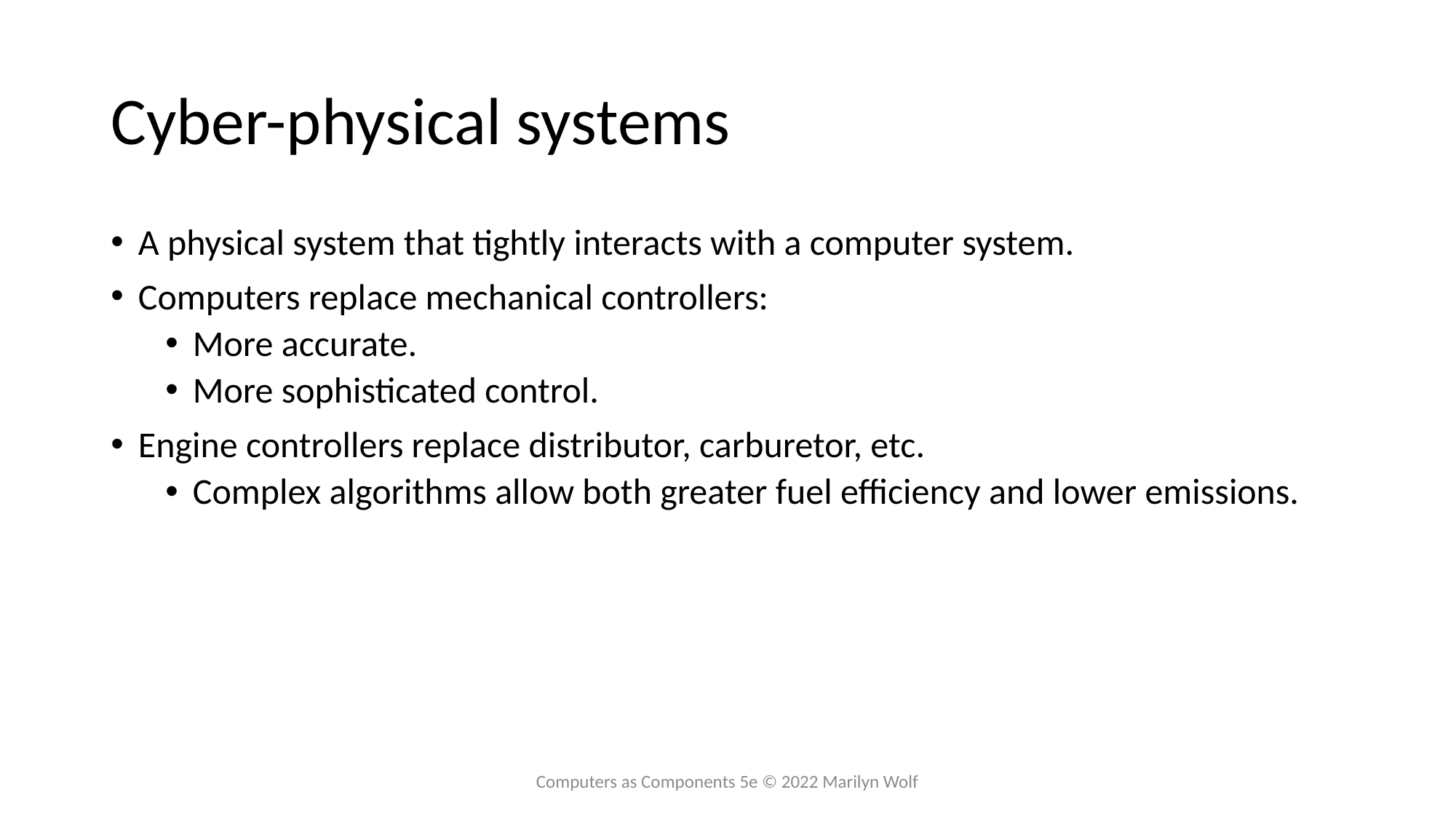

# Cyber-physical systems
A physical system that tightly interacts with a computer system.
Computers replace mechanical controllers:
More accurate.
More sophisticated control.
Engine controllers replace distributor, carburetor, etc.
Complex algorithms allow both greater fuel efficiency and lower emissions.
Computers as Components 5e © 2022 Marilyn Wolf